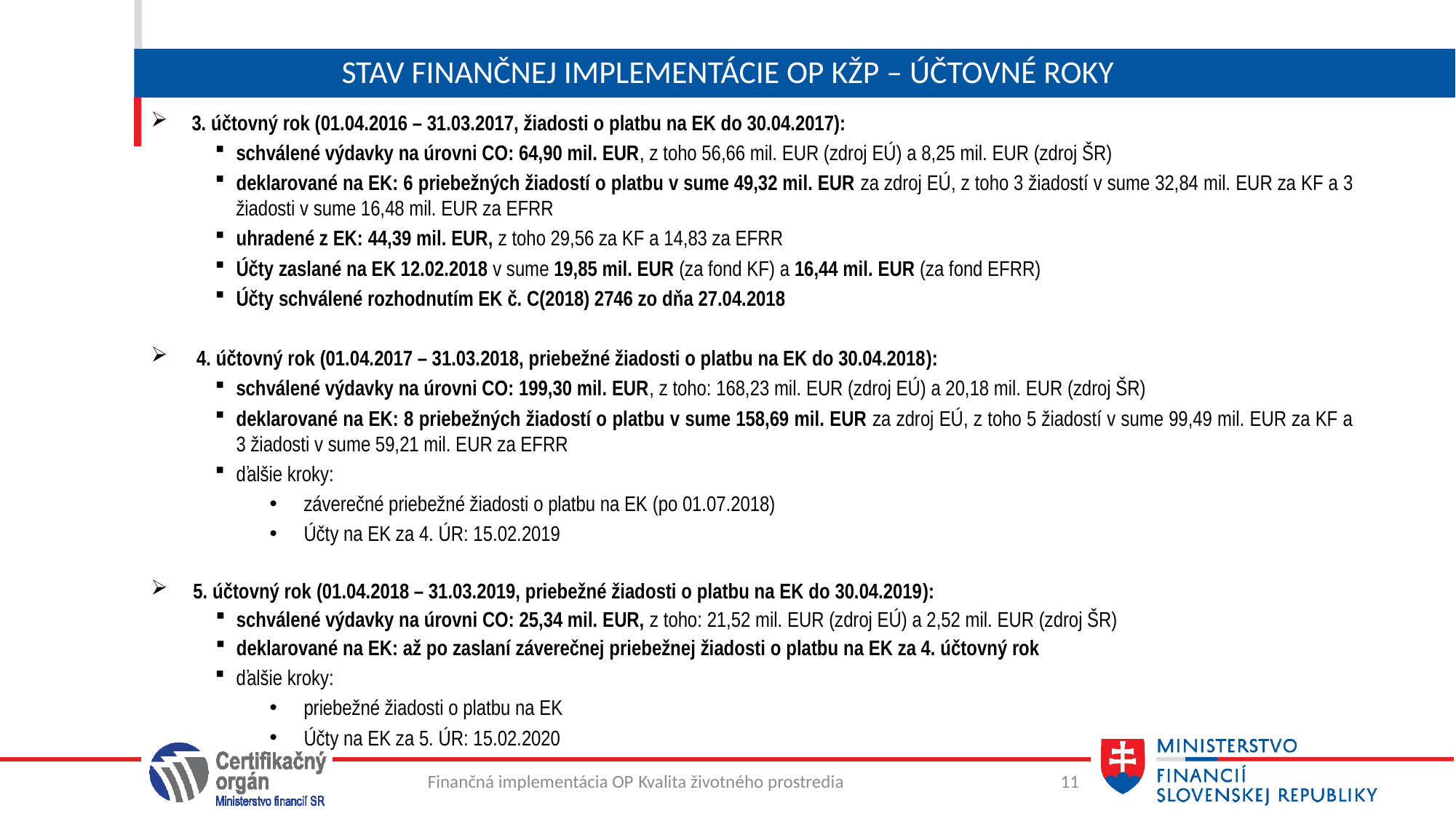

# Stav finančnej implementácie OP KŽP – účtovné roky
3. účtovný rok (01.04.2016 – 31.03.2017, žiadosti o platbu na EK do 30.04.2017):
schválené výdavky na úrovni CO: 64,90 mil. EUR, z toho 56,66 mil. EUR (zdroj EÚ) a 8,25 mil. EUR (zdroj ŠR)
deklarované na EK: 6 priebežných žiadostí o platbu v sume 49,32 mil. EUR za zdroj EÚ, z toho 3 žiadostí v sume 32,84 mil. EUR za KF a 3 žiadosti v sume 16,48 mil. EUR za EFRR
uhradené z EK: 44,39 mil. EUR, z toho 29,56 za KF a 14,83 za EFRR
Účty zaslané na EK 12.02.2018 v sume 19,85 mil. EUR (za fond KF) a 16,44 mil. EUR (za fond EFRR)
Účty schválené rozhodnutím EK č. C(2018) 2746 zo dňa 27.04.2018

 4. účtovný rok (01.04.2017 – 31.03.2018, priebežné žiadosti o platbu na EK do 30.04.2018):
schválené výdavky na úrovni CO: 199,30 mil. EUR, z toho: 168,23 mil. EUR (zdroj EÚ) a 20,18 mil. EUR (zdroj ŠR)
deklarované na EK: 8 priebežných žiadostí o platbu v sume 158,69 mil. EUR za zdroj EÚ, z toho 5 žiadostí v sume 99,49 mil. EUR za KF a 3 žiadosti v sume 59,21 mil. EUR za EFRR
ďalšie kroky:
záverečné priebežné žiadosti o platbu na EK (po 01.07.2018)
Účty na EK za 4. ÚR: 15.02.2019

5. účtovný rok (01.04.2018 – 31.03.2019, priebežné žiadosti o platbu na EK do 30.04.2019):
schválené výdavky na úrovni CO: 25,34 mil. EUR, z toho: 21,52 mil. EUR (zdroj EÚ) a 2,52 mil. EUR (zdroj ŠR)
deklarované na EK: až po zaslaní záverečnej priebežnej žiadosti o platbu na EK za 4. účtovný rok
ďalšie kroky:
priebežné žiadosti o platbu na EK
Účty na EK za 5. ÚR: 15.02.2020

Finančná implementácia OP Kvalita životného prostredia
11